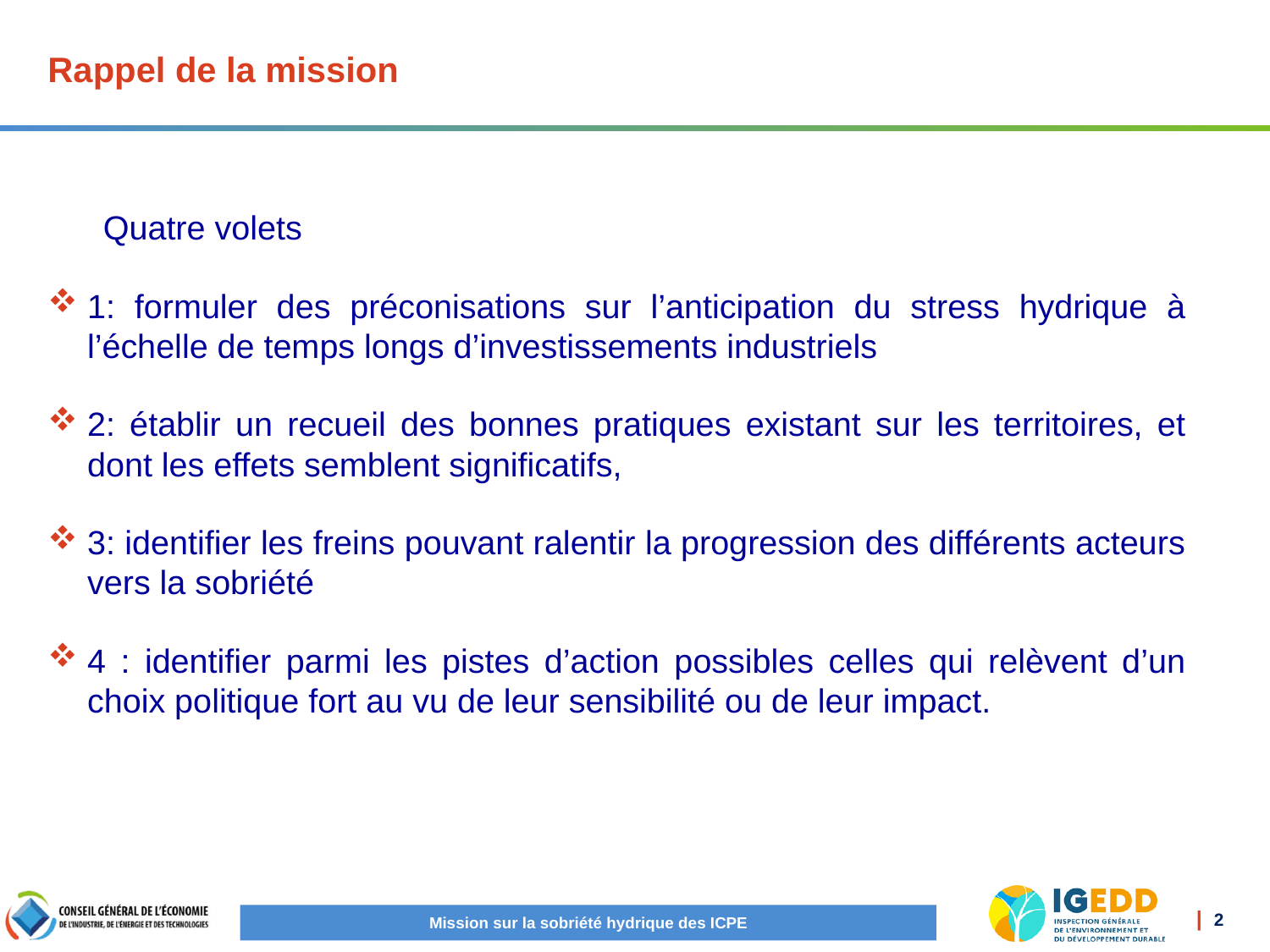

# Rappel de la mission
Quatre volets

1: formuler des préconisations sur l’anticipation du stress hydrique à l’échelle de temps longs d’investissements industriels

2: établir un recueil des bonnes pratiques existant sur les territoires, et dont les effets semblent significatifs,

3: identifier les freins pouvant ralentir la progression des différents acteurs vers la sobriété

4 : identifier parmi les pistes d’action possibles celles qui relèvent d’un choix politique fort au vu de leur sensibilité ou de leur impact.